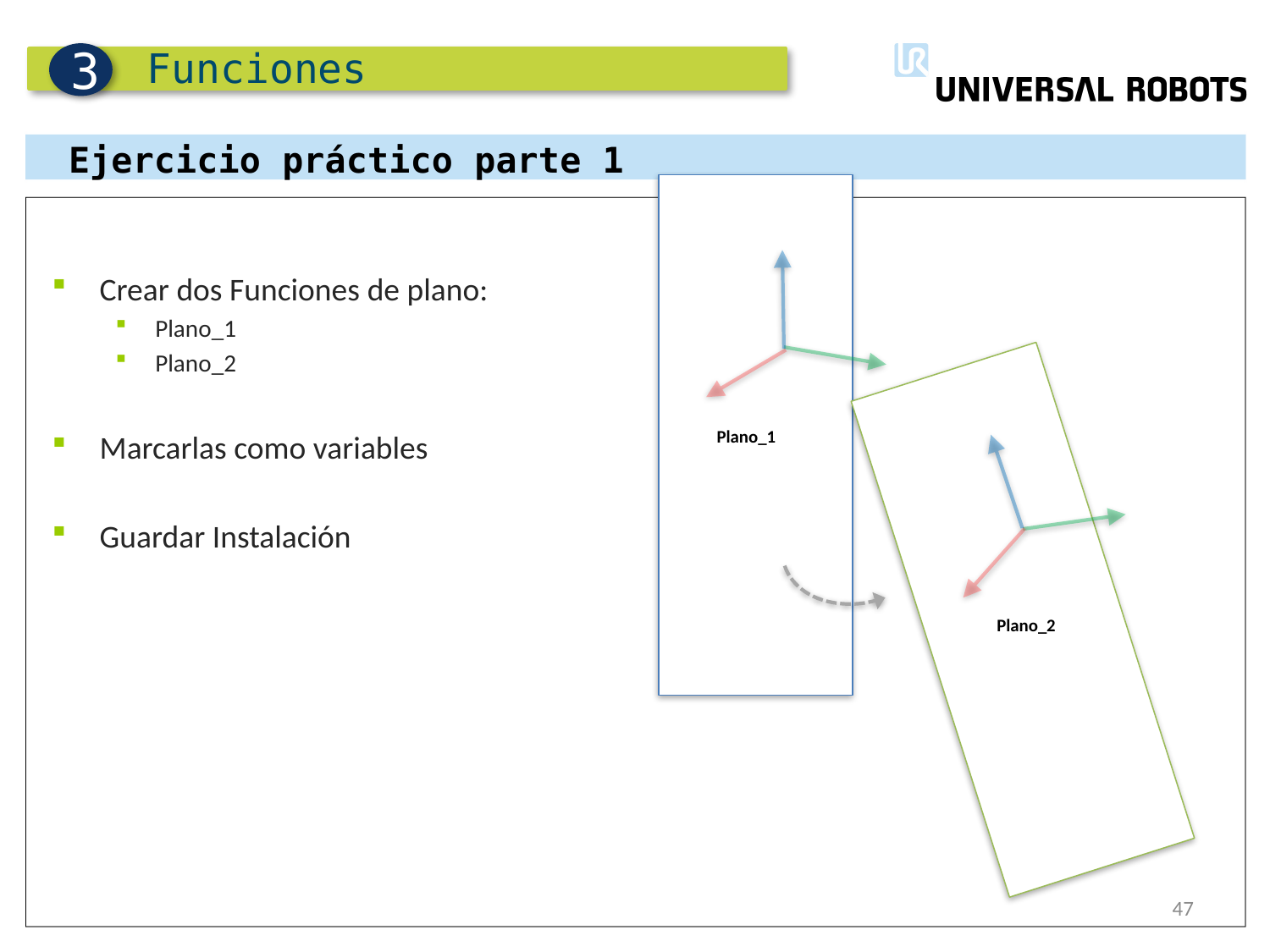

Funciones

3
Ejercicio práctico parte 1

Crear dos Funciones de plano:
Plano_1
Plano_2

Marcarlas como variables

Guardar Instalación

Plano_1

Plano_2
47